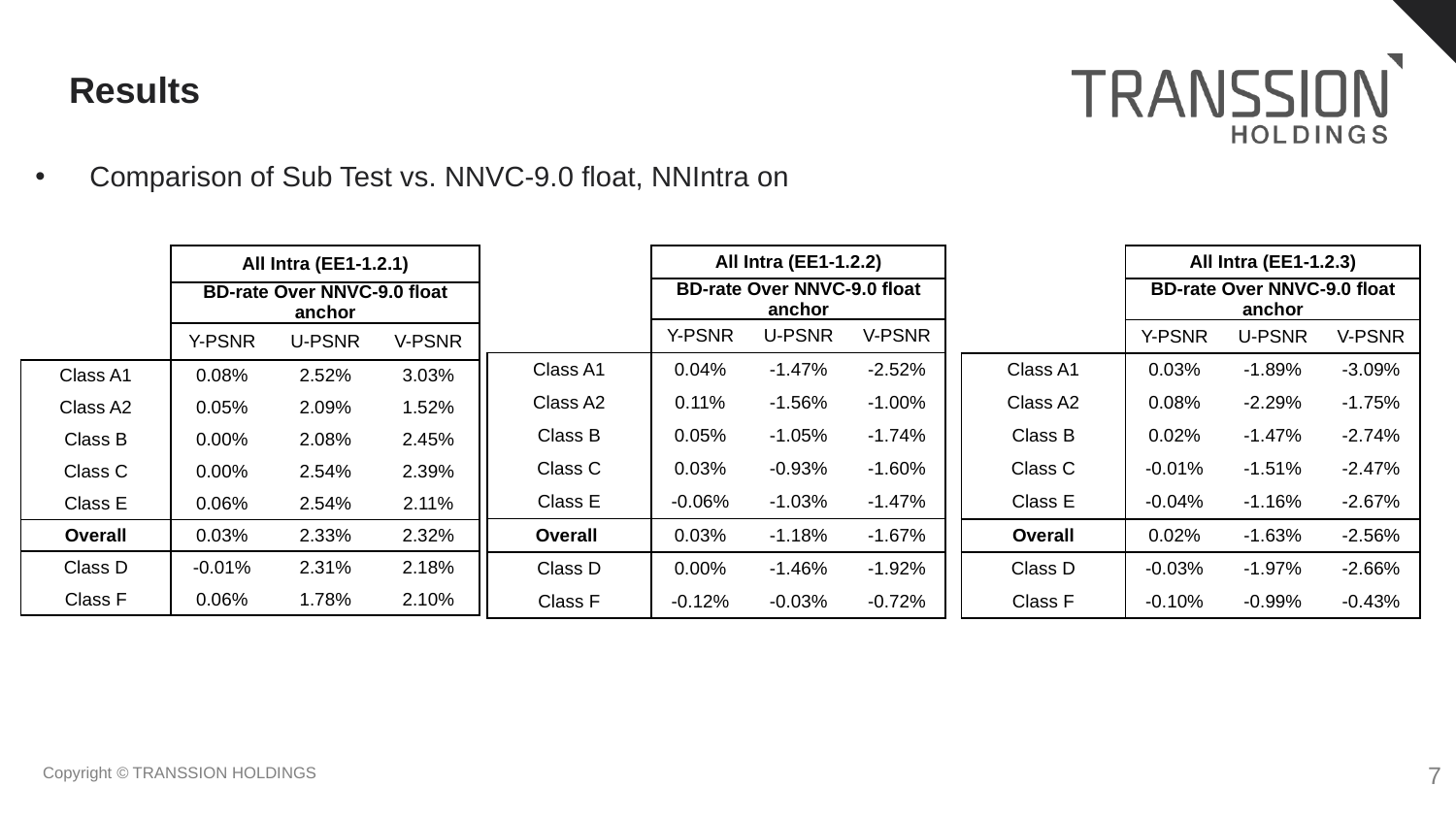

# Results
Comparison of Sub Test vs. NNVC-9.0 float, NNIntra on

|  | All Intra (EE1-1.2.2) |  |  |
| --- | --- | --- | --- |
|  | BD-rate Over NNVC-9.0 float anchor |  |  |
|  | Y-PSNR | U-PSNR | V-PSNR |
| Class A1 | 0.04% | -1.47% | -2.52% |
| Class A2 | 0.11% | -1.56% | -1.00% |
| Class B | 0.05% | -1.05% | -1.74% |
| Class C | 0.03% | -0.93% | -1.60% |
| Class E | -0.06% | -1.03% | -1.47% |
| Overall | 0.03% | -1.18% | -1.67% |
| Class D | 0.00% | -1.46% | -1.92% |
| Class F | -0.12% | -0.03% | -0.72% |
|  | All Intra (EE1-1.2.1) |  |  |
| --- | --- | --- | --- |
|  | BD-rate Over NNVC-9.0 float anchor |  |  |
|  | Y-PSNR | U-PSNR | V-PSNR |
| Class A1 | 0.08% | 2.52% | 3.03% |
| Class A2 | 0.05% | 2.09% | 1.52% |
| Class B | 0.00% | 2.08% | 2.45% |
| Class C | 0.00% | 2.54% | 2.39% |
| Class E | 0.06% | 2.54% | 2.11% |
| Overall | 0.03% | 2.33% | 2.32% |
| Class D | -0.01% | 2.31% | 2.18% |
| Class F | 0.06% | 1.78% | 2.10% |
|  | All Intra (EE1-1.2.3) |  |  |
| --- | --- | --- | --- |
|  | BD-rate Over NNVC-9.0 float anchor |  |  |
|  | Y-PSNR | U-PSNR | V-PSNR |
| Class A1 | 0.03% | -1.89% | -3.09% |
| Class A2 | 0.08% | -2.29% | -1.75% |
| Class B | 0.02% | -1.47% | -2.74% |
| Class C | -0.01% | -1.51% | -2.47% |
| Class E | -0.04% | -1.16% | -2.67% |
| Overall | 0.02% | -1.63% | -2.56% |
| Class D | -0.03% | -1.97% | -2.66% |
| Class F | -0.10% | -0.99% | -0.43% |
7